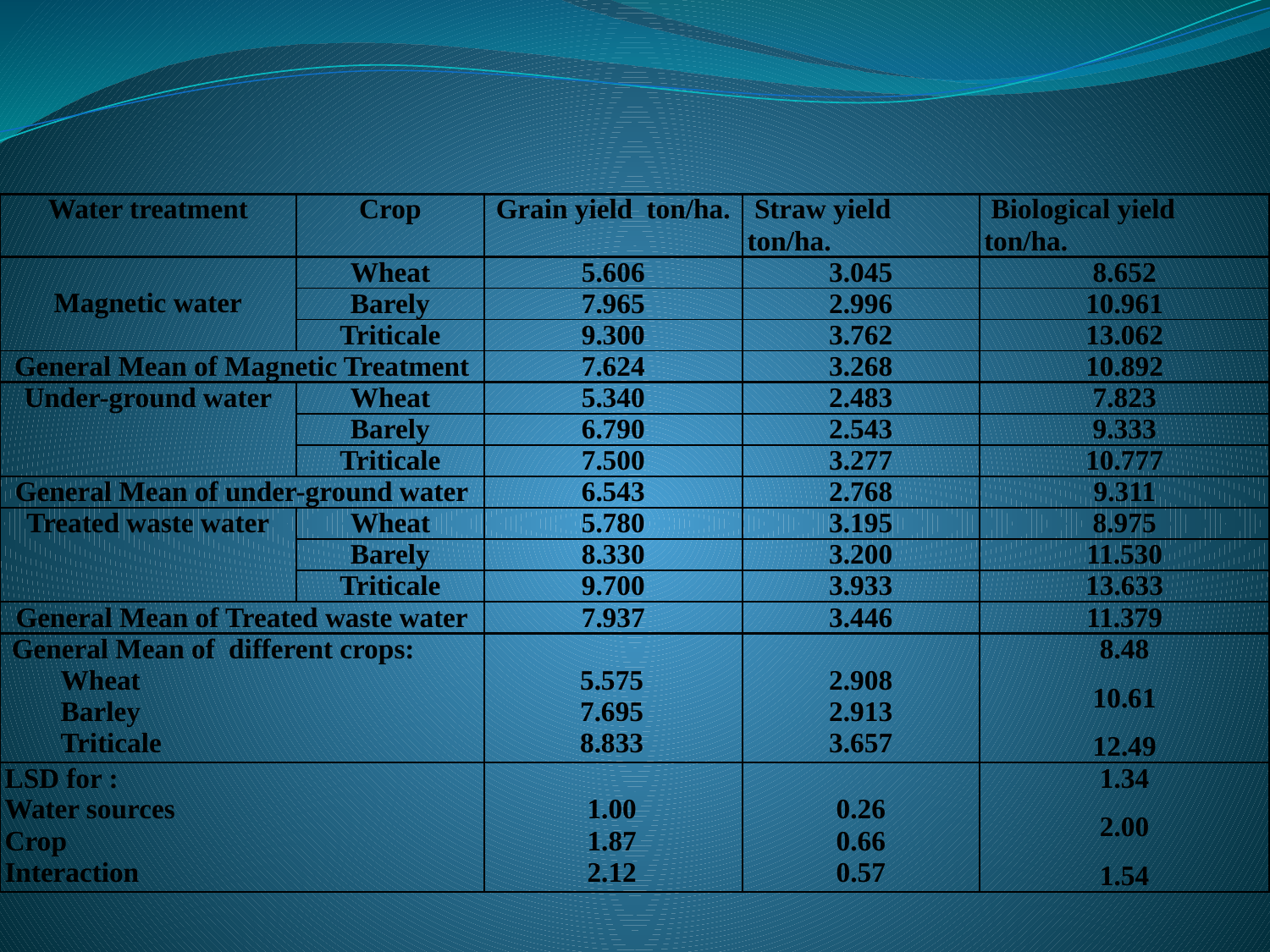

| Water treatment | Crop | Grain yield ton/ha. | Straw yield ton/ha. | Biological yield ton/ha. |
| --- | --- | --- | --- | --- |
| Magnetic water | Wheat | 5.606 | 3.045 | 8.652 |
|  | Barely | 7.965 | 2.996 | 10.961 |
|  | Triticale | 9.300 | 3.762 | 13.062 |
| General Mean of Magnetic Treatment |  | 7.624 | 3.268 | 10.892 |
| Under-ground water | Wheat | 5.340 | 2.483 | 7.823 |
|  | Barely | 6.790 | 2.543 | 9.333 |
|  | Triticale | 7.500 | 3.277 | 10.777 |
| General Mean of under-ground water |  | 6.543 | 2.768 | 9.311 |
| Treated waste water | Wheat | 5.780 | 3.195 | 8.975 |
|  | Barely | 8.330 | 3.200 | 11.530 |
|  | Triticale | 9.700 | 3.933 | 13.633 |
| General Mean of Treated waste water |  | 7.937 | 3.446 | 11.379 |
| General Mean of different crops: Wheat Barley Triticale |  | 5.575 7.695 8.833 | 2.908 2.913 3.657 | 8.48 10.61 12.49 |
| LSD for : Water sources Crop Interaction |  | 1.00 1.87 2.12 | 0.26 0.66 0.57 | 1.34 2.00 1.54 |